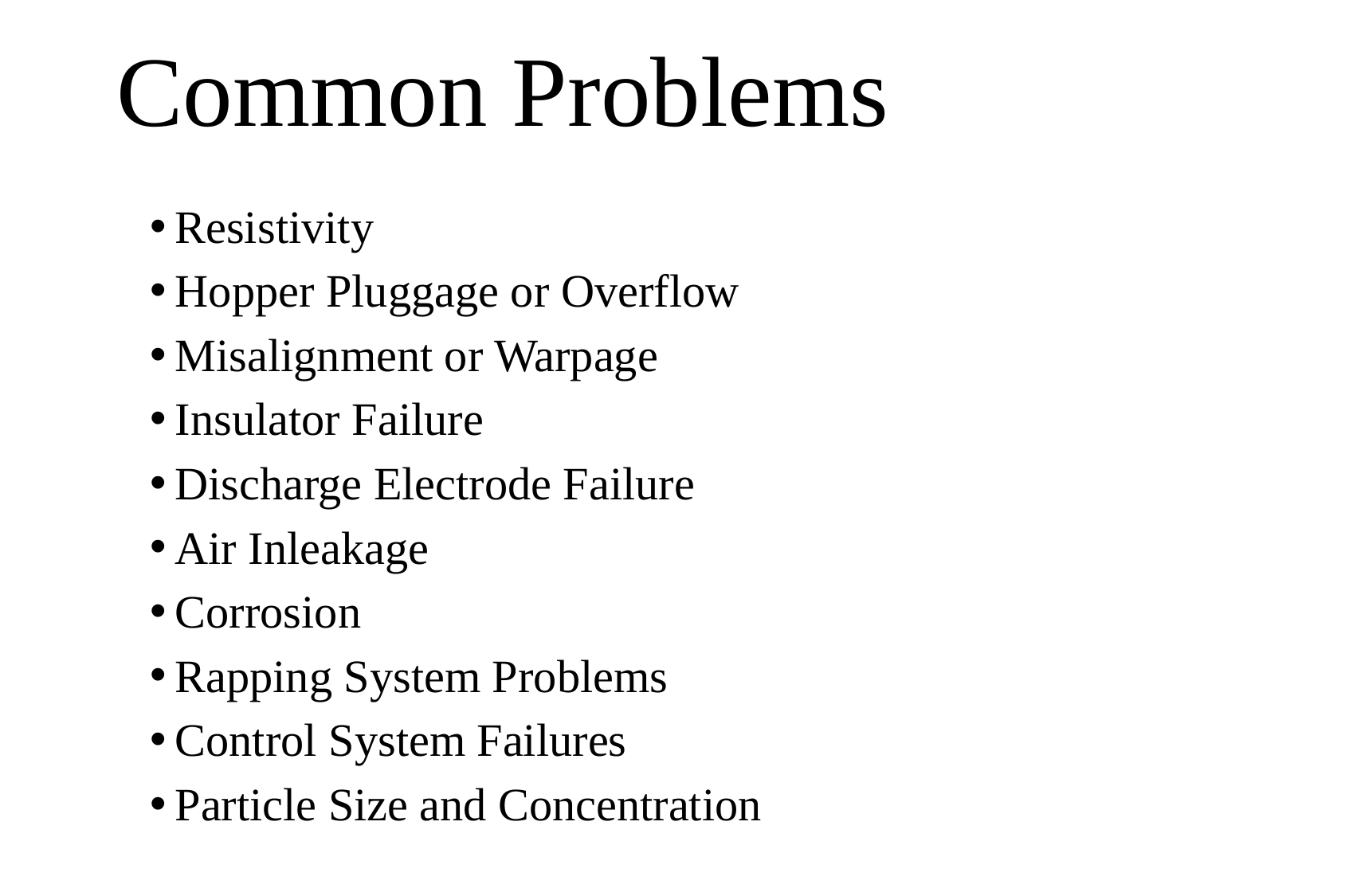

# Common Problems
Resistivity
Hopper Pluggage or Overflow
Misalignment or Warpage
Insulator Failure
Discharge Electrode Failure
Air Inleakage
Corrosion
Rapping System Problems
Control System Failures
Particle Size and Concentration